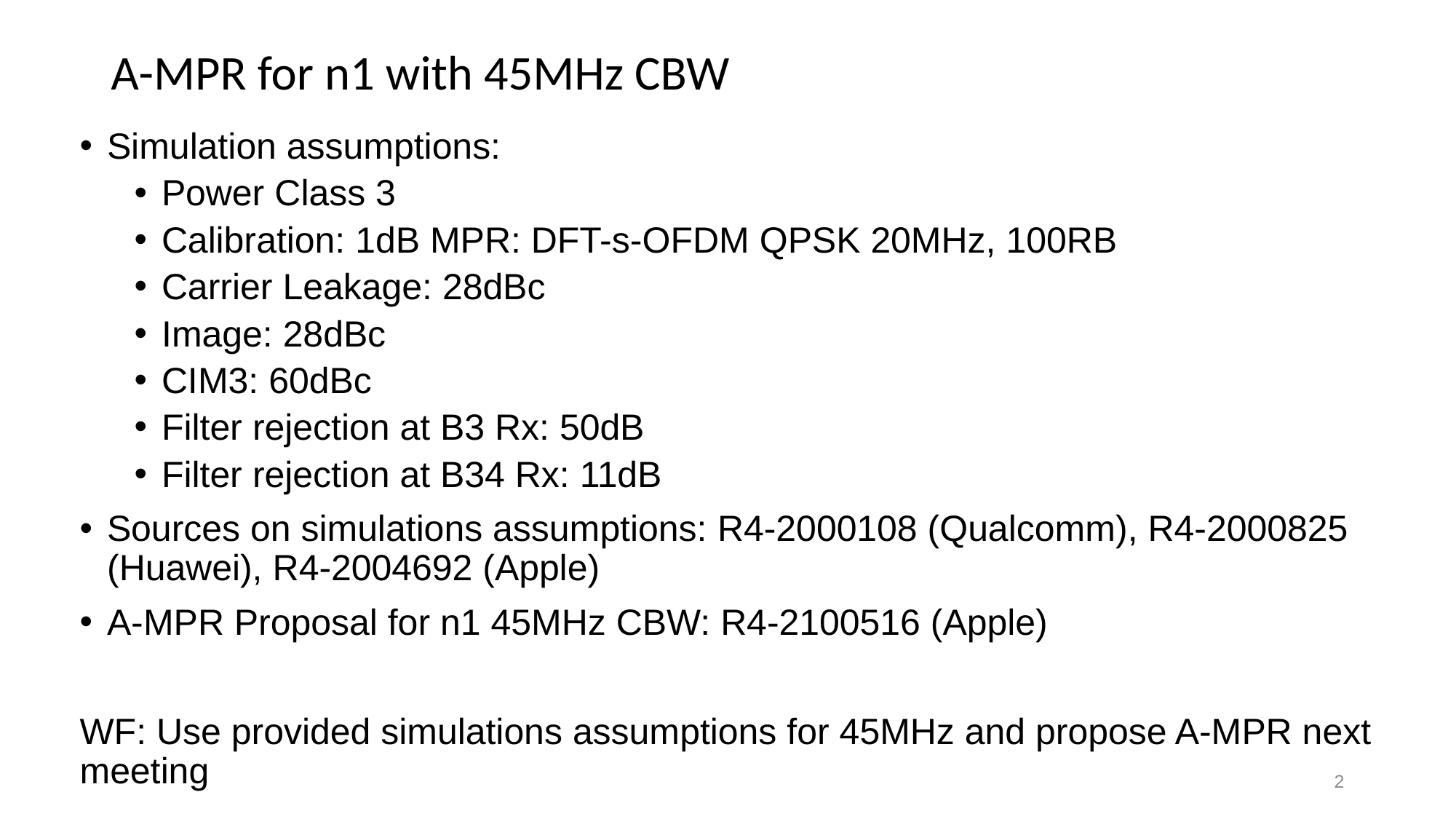

# A-MPR for n1 with 45MHz CBW
Simulation assumptions:
Power Class 3
Calibration: 1dB MPR: DFT-s-OFDM QPSK 20MHz, 100RB
Carrier Leakage: 28dBc
Image: 28dBc
CIM3: 60dBc
Filter rejection at B3 Rx: 50dB
Filter rejection at B34 Rx: 11dB
Sources on simulations assumptions: R4-2000108 (Qualcomm), R4-2000825 (Huawei), R4-2004692 (Apple)
A-MPR Proposal for n1 45MHz CBW: R4-2100516 (Apple)

WF: Use provided simulations assumptions for 45MHz and propose A-MPR next meeting

2